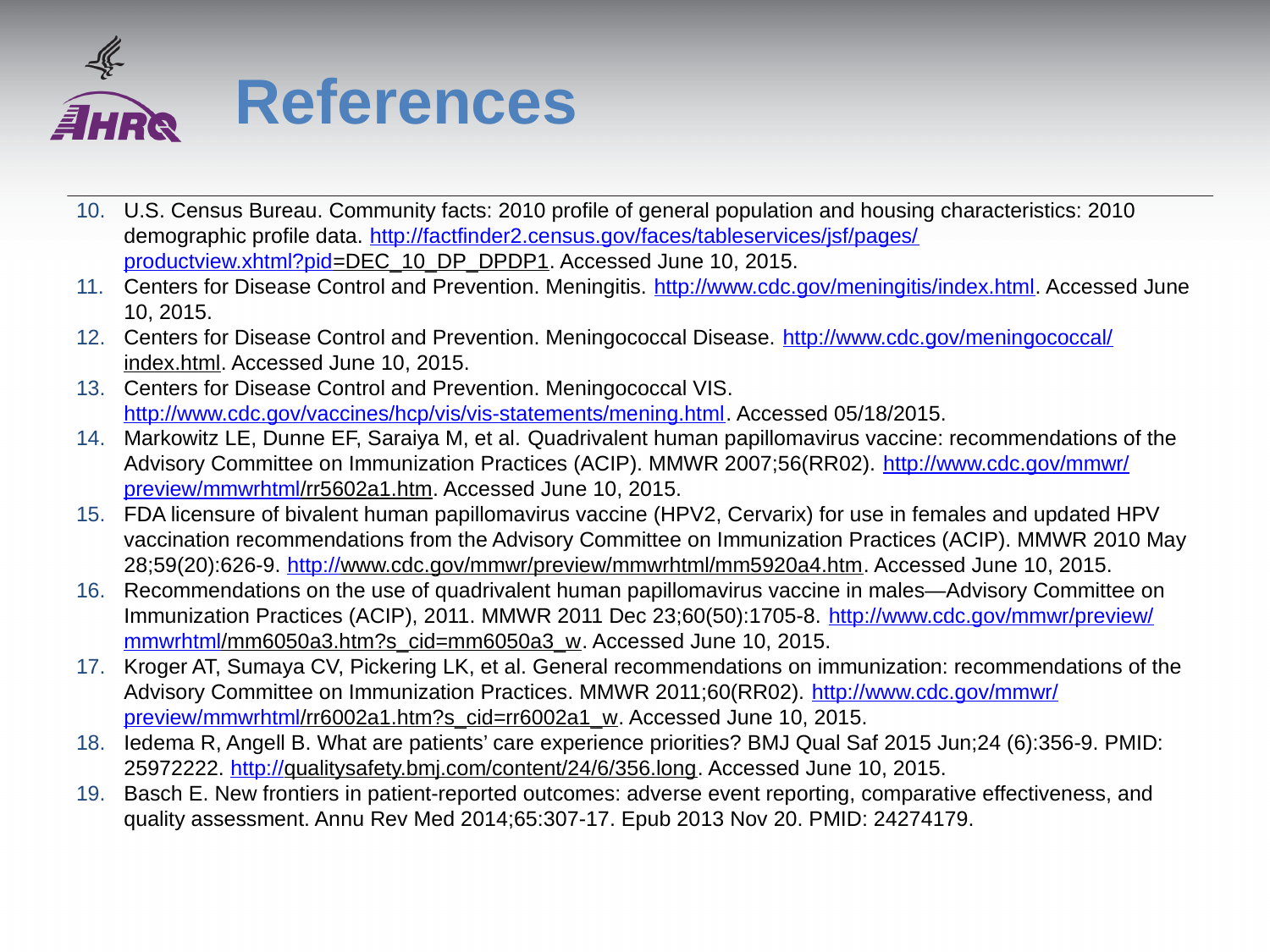

# References
U.S. Census Bureau. Community facts: 2010 profile of general population and housing characteristics: 2010 demographic profile data. http://factfinder2.census.gov/faces/tableservices/jsf/pages/
productview.xhtml?pid=DEC_10_DP_DPDP1. Accessed June 10, 2015.
Centers for Disease Control and Prevention. Meningitis. http://www.cdc.gov/meningitis/index.html. Accessed June 10, 2015.
Centers for Disease Control and Prevention. Meningococcal Disease. http://www.cdc.gov/meningococcal/
index.html. Accessed June 10, 2015.
Centers for Disease Control and Prevention. Meningococcal VIS. http://www.cdc.gov/vaccines/hcp/vis/vis-statements/mening.html. Accessed 05/18/2015.
Markowitz LE, Dunne EF, Saraiya M, et al. Quadrivalent human papillomavirus vaccine: recommendations of the Advisory Committee on Immunization Practices (ACIP). MMWR 2007;56(RR02). http://www.cdc.gov/mmwr/
preview/mmwrhtml/rr5602a1.htm. Accessed June 10, 2015.
FDA licensure of bivalent human papillomavirus vaccine (HPV2, Cervarix) for use in females and updated HPV vaccination recommendations from the Advisory Committee on Immunization Practices (ACIP). MMWR 2010 May 28;59(20):626-9. http://www.cdc.gov/mmwr/preview/mmwrhtml/mm5920a4.htm. Accessed June 10, 2015.
Recommendations on the use of quadrivalent human papillomavirus vaccine in males—Advisory Committee on Immunization Practices (ACIP), 2011. MMWR 2011 Dec 23;60(50):1705-8. http://www.cdc.gov/mmwr/preview/
mmwrhtml/mm6050a3.htm?s_cid=mm6050a3_w. Accessed June 10, 2015.
Kroger AT, Sumaya CV, Pickering LK, et al. General recommendations on immunization: recommendations of the Advisory Committee on Immunization Practices. MMWR 2011;60(RR02). http://www.cdc.gov/mmwr/
preview/mmwrhtml/rr6002a1.htm?s_cid=rr6002a1_w. Accessed June 10, 2015.
Iedema R, Angell B. What are patients’ care experience priorities? BMJ Qual Saf 2015 Jun;24 (6):356-9. PMID: 25972222. http://qualitysafety.bmj.com/content/24/6/356.long. Accessed June 10, 2015.
Basch E. New frontiers in patient-reported outcomes: adverse event reporting, comparative effectiveness, and quality assessment. Annu Rev Med 2014;65:307-17. Epub 2013 Nov 20. PMID: 24274179.